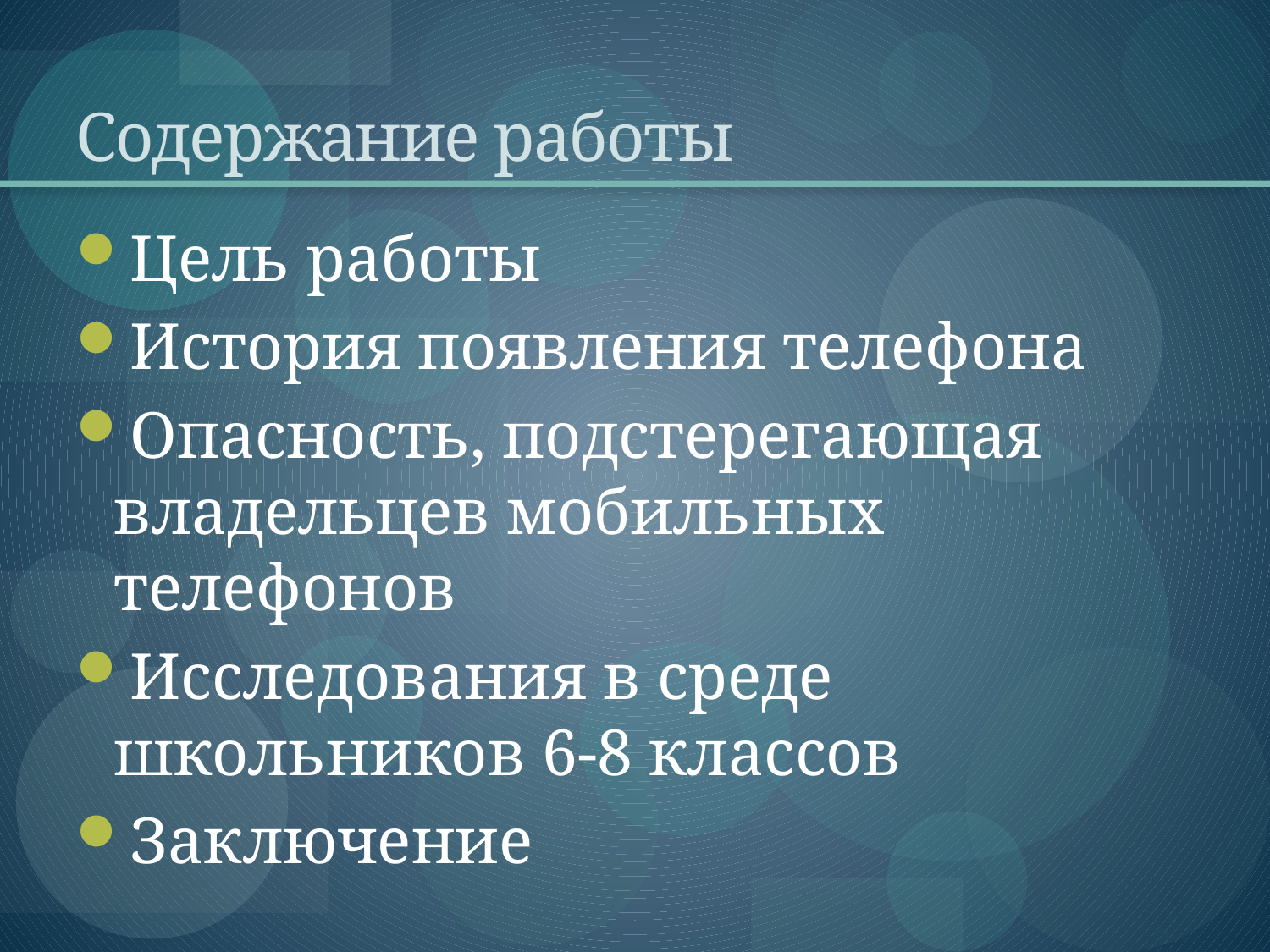

# Содержание работы
Цель работы
История появления телефона
Опасность, подстерегающая владельцев мобильных телефонов
Исследования в среде школьников 6-8 классов
Заключение